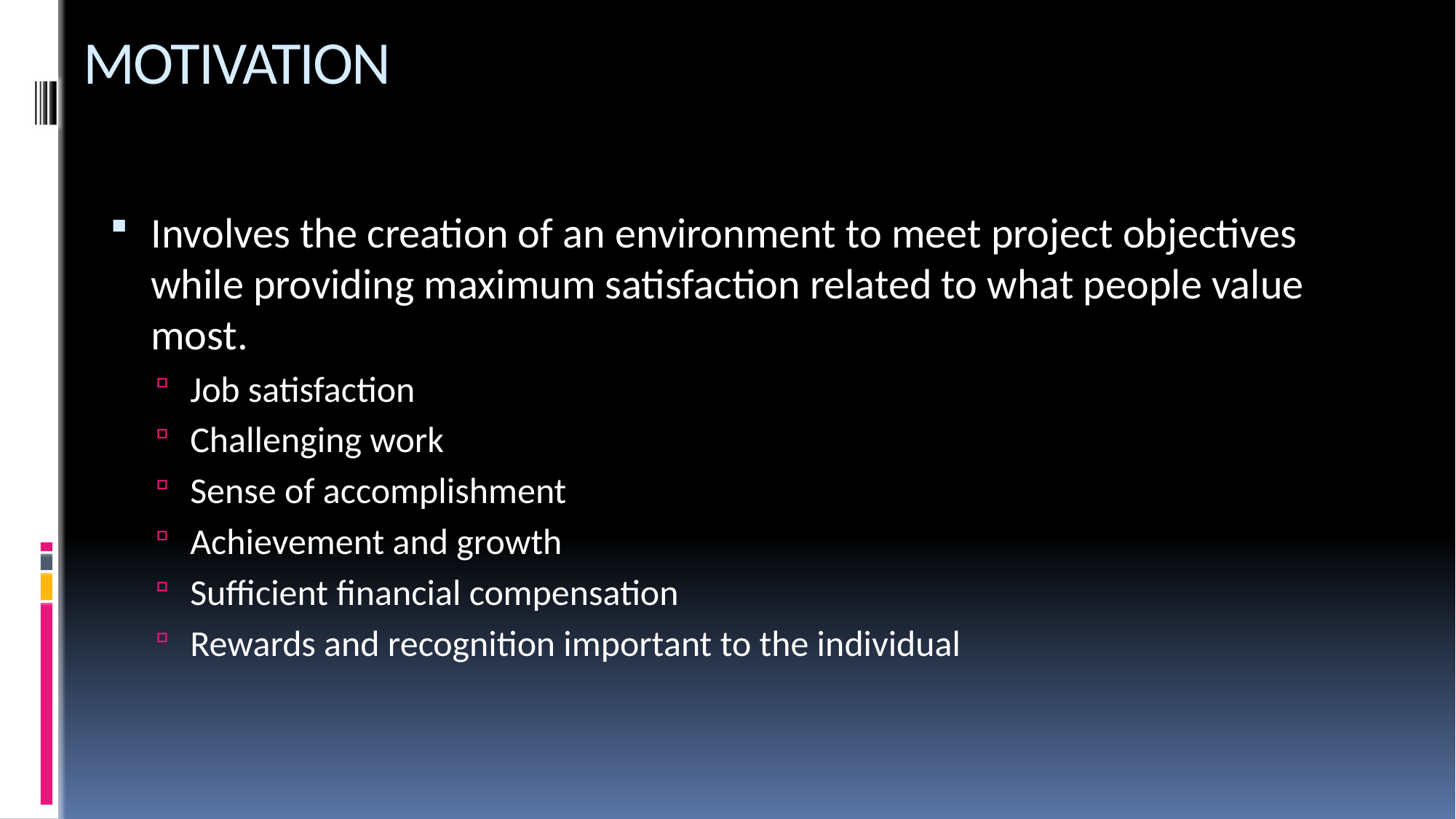

# MOTIVATION
Involves the creation of an environment to meet project objectives while providing maximum satisfaction related to what people value most.
Job satisfaction
Challenging work
Sense of accomplishment
Achievement and growth
Sufficient financial compensation
Rewards and recognition important to the individual